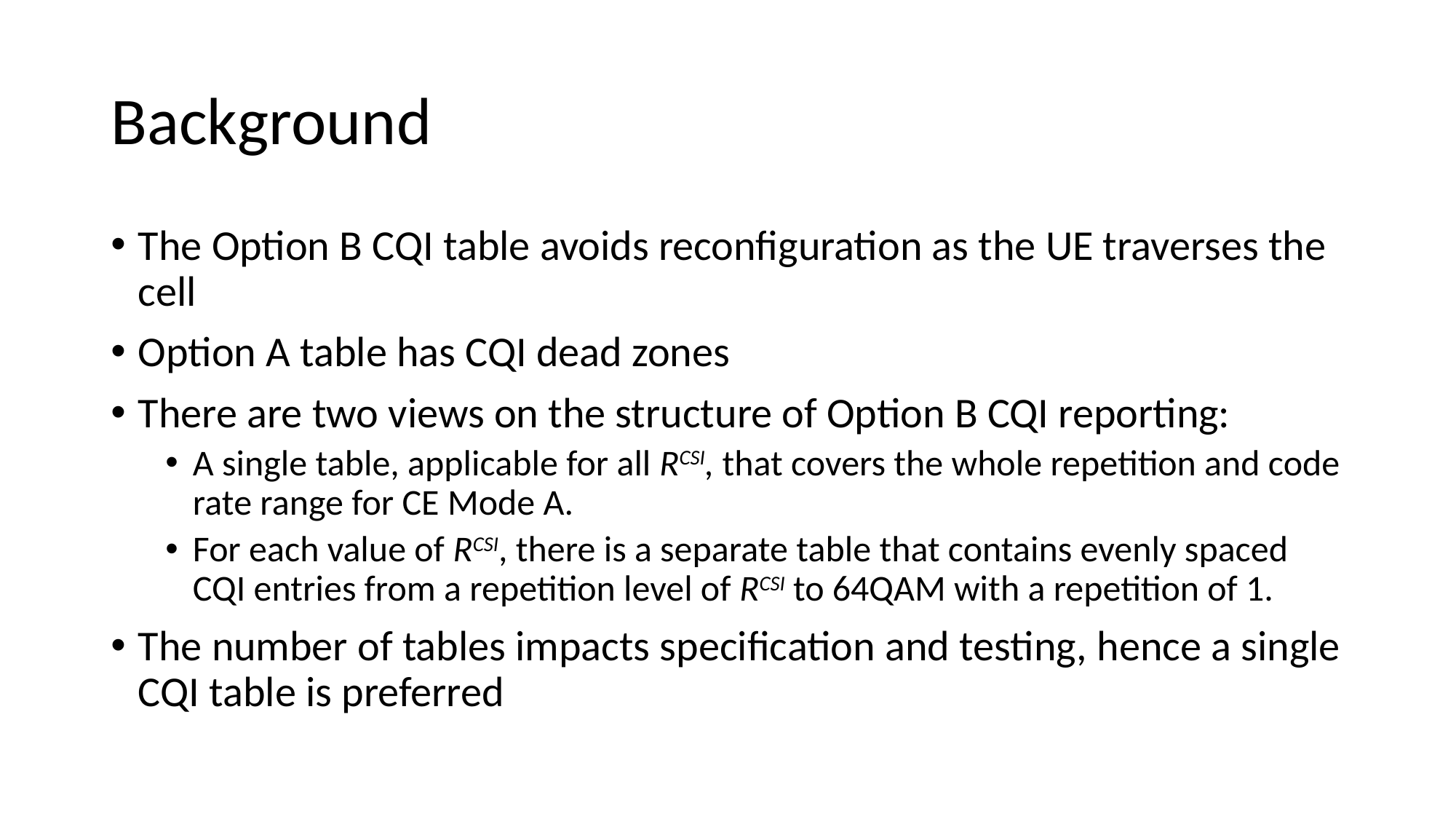

# Background
The Option B CQI table avoids reconfiguration as the UE traverses the cell
Option A table has CQI dead zones
There are two views on the structure of Option B CQI reporting:
A single table, applicable for all RCSI, that covers the whole repetition and code rate range for CE Mode A.
For each value of RCSI, there is a separate table that contains evenly spaced CQI entries from a repetition level of RCSI to 64QAM with a repetition of 1.
The number of tables impacts specification and testing, hence a single CQI table is preferred